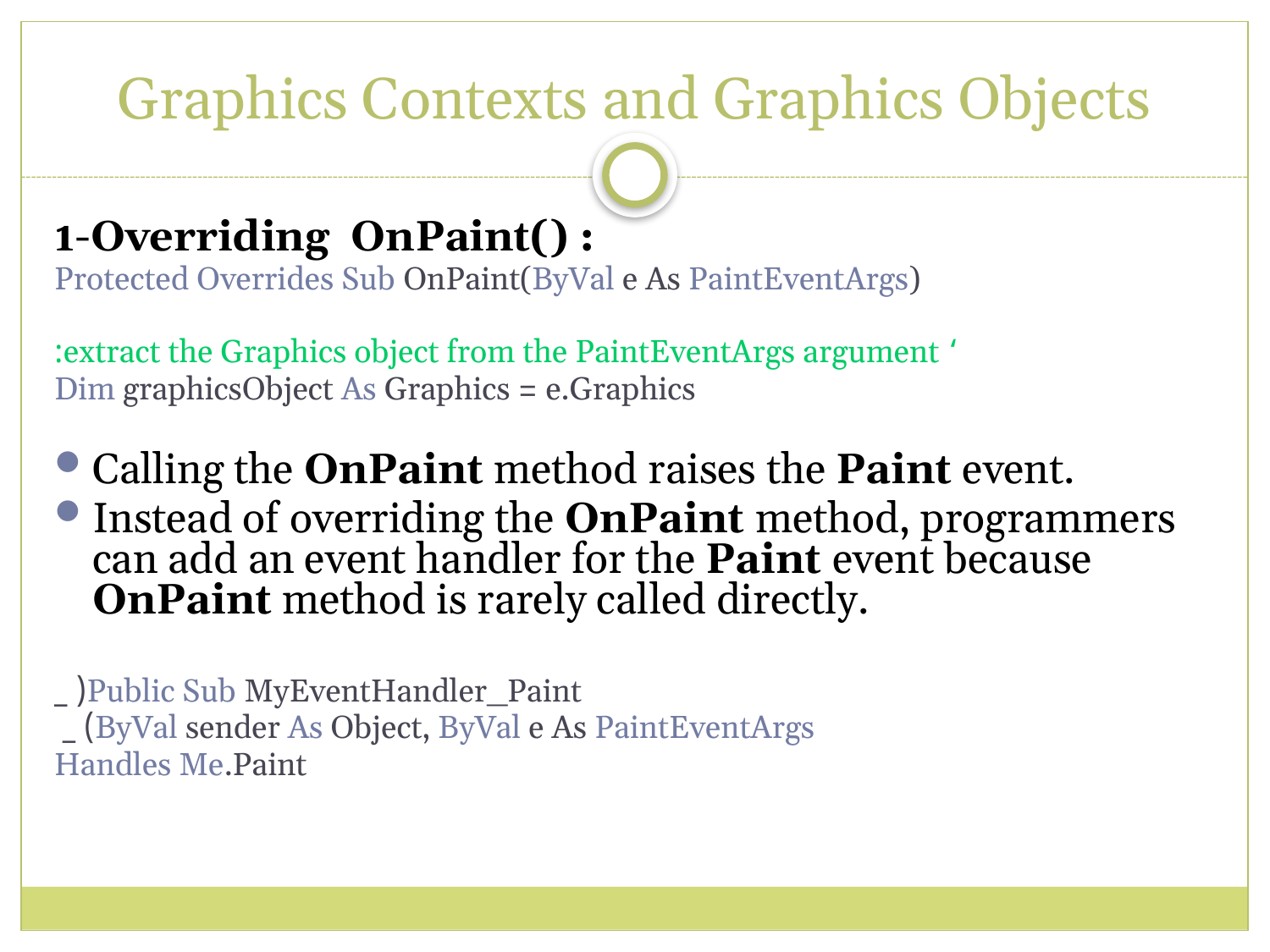

# Graphics Contexts and Graphics Objects
1-Overriding  OnPaint() :
Protected Overrides Sub OnPaint(ByVal e As PaintEventArgs)

‘ extract the Graphics object from the PaintEventArgs argument:
Dim graphicsObject As Graphics = e.Graphics

Calling the OnPaint method raises the Paint event.
Instead of overriding the OnPaint method, programmers can add an event handler for the Paint event because OnPaint method is rarely called directly.

Public Sub MyEventHandler_Paint( _
ByVal sender As Object, ByVal e As PaintEventArgs) _
Handles Me.Paint